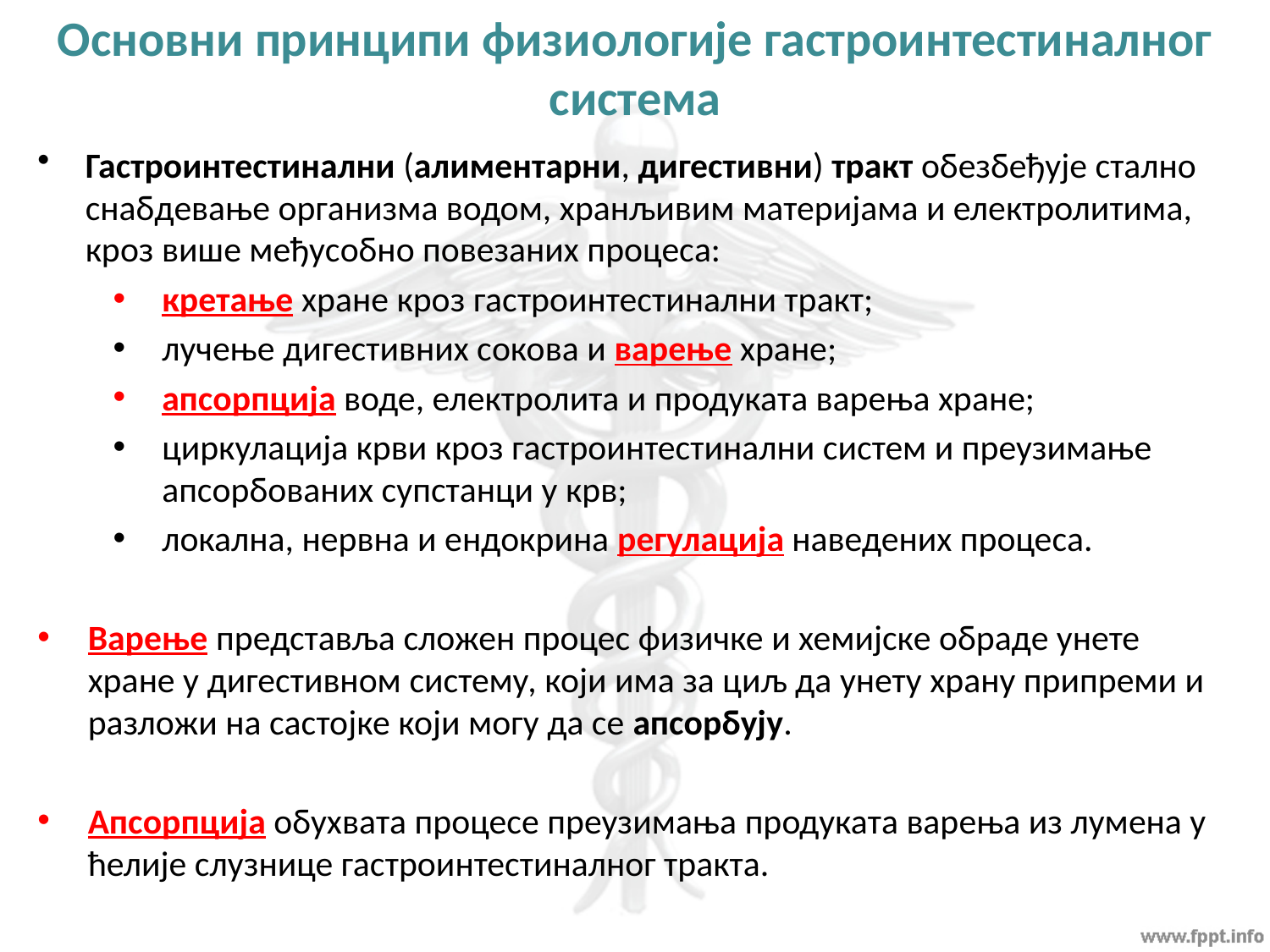

# Основни принципи физиологије гастроинтестиналног система
Гастроинтестинални (алиментарни, дигестивни) тракт обезбеђује стално снабдевање организма водом, хранљивим материјама и електролитима, кроз више међусобно повезаних процеса:
кретање хране кроз гастроинтестинални тракт;
лучење дигестивних сокова и варење хране;
апсорпција воде, електролита и продуката варења хране;
циркулација крви кроз гастроинтестинални систем и преузимање апсорбованих супстанци у крв;
локална, нервна и ендокрина регулација наведених процеса.

Варење представља сложен процес физичке и хемијске обраде унете хране у дигестивном систему, који има за циљ да унету храну припреми и разложи на састојке који могу да се апсорбују.

Апсорпција обухвата процесе преузимања продуката варења из лумена у ћелије слузнице гастроинтестиналног тракта.